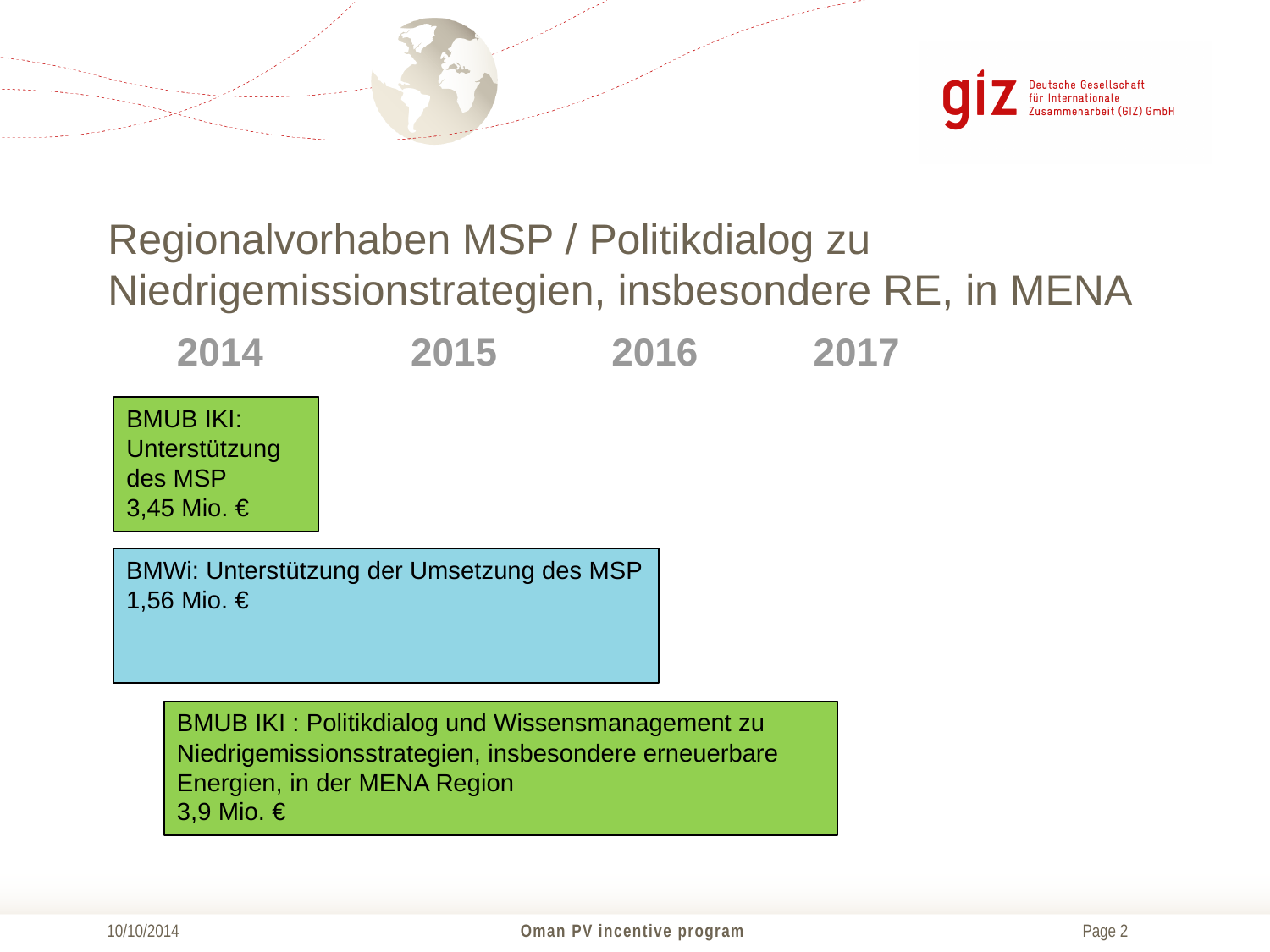

# Regionalvorhaben MSP / Politikdialog zu Niedrigemissionstrategien, insbesondere RE, in MENA
2014
2015
2017
2016
BMUB IKI: Unterstützung des MSP
3,45 Mio. €
BMWi: Unterstützung der Umsetzung des MSP
1,56 Mio. €
BMUB IKI : Politikdialog und Wissensmanagement zu Niedrigemissionsstrategien, insbesondere erneuerbare Energien, in der MENA Region
3,9 Mio. €
10/10/2014
Oman PV incentive program